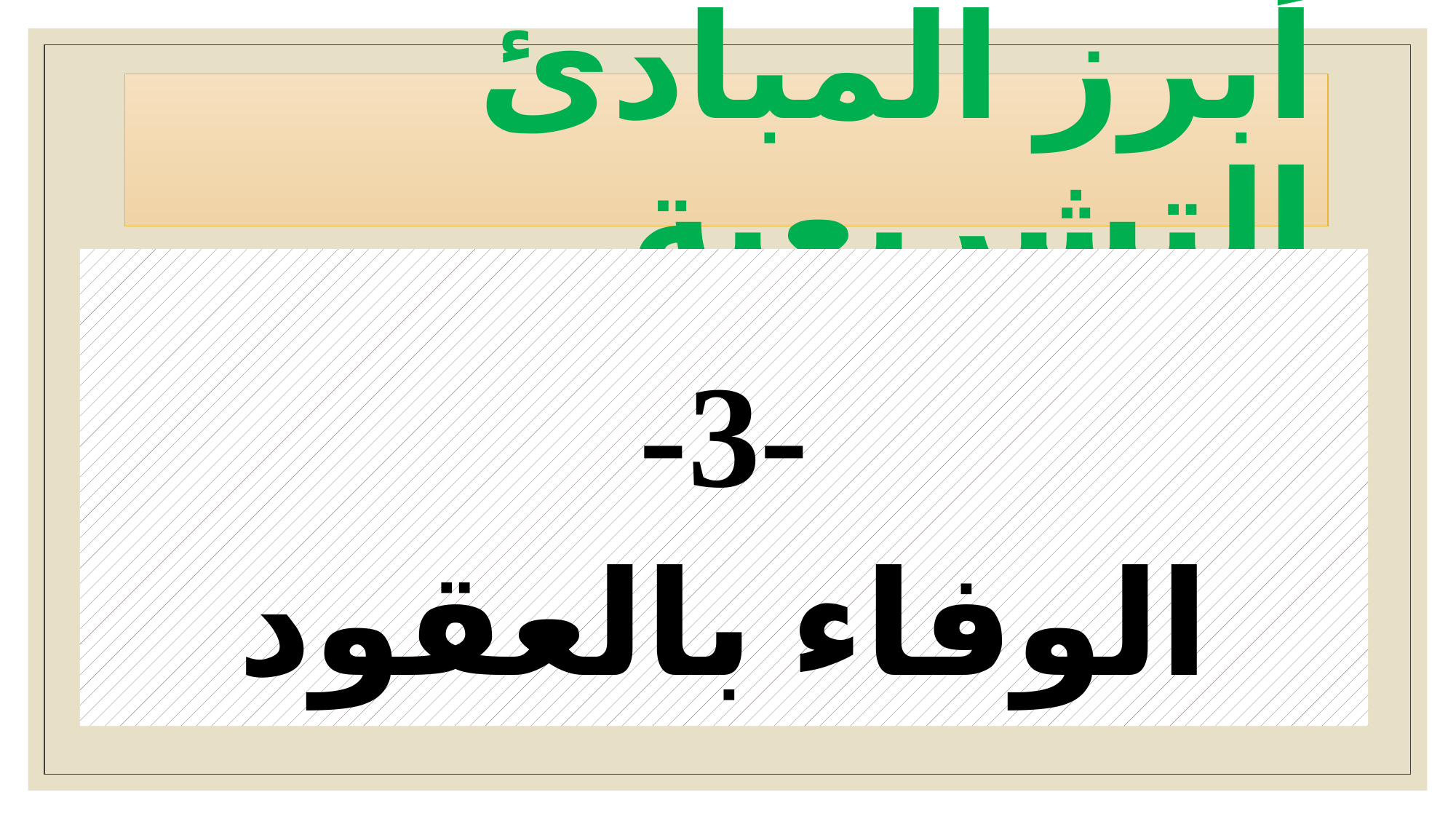

# أبرز المبادئ التشريعية

-3-
الوفاء بالعقود